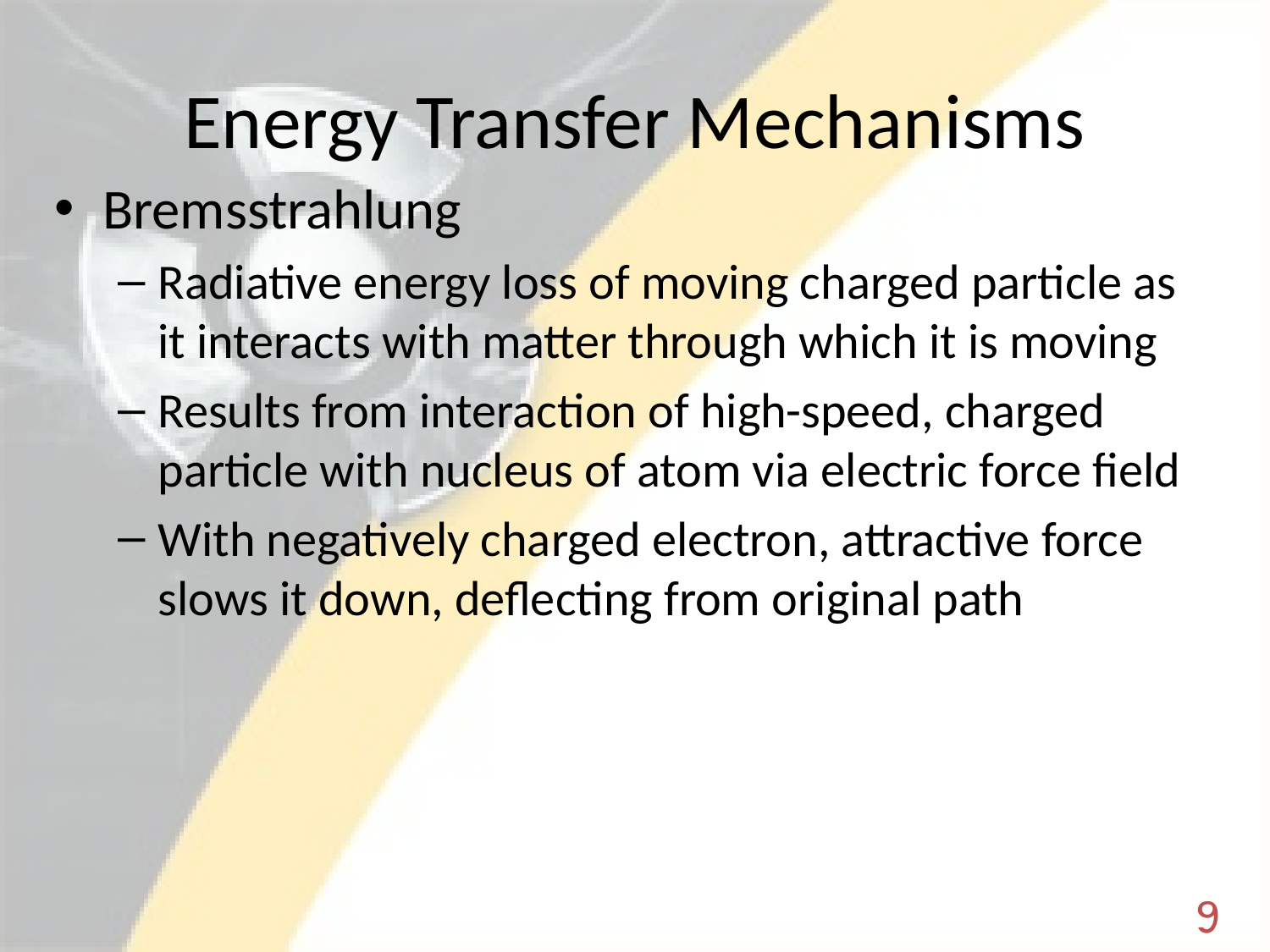

# Energy Transfer Mechanisms
Bremsstrahlung
Radiative energy loss of moving charged particle as it interacts with matter through which it is moving
Results from interaction of high-speed, charged particle with nucleus of atom via electric force field
With negatively charged electron, attractive force slows it down, deflecting from original path